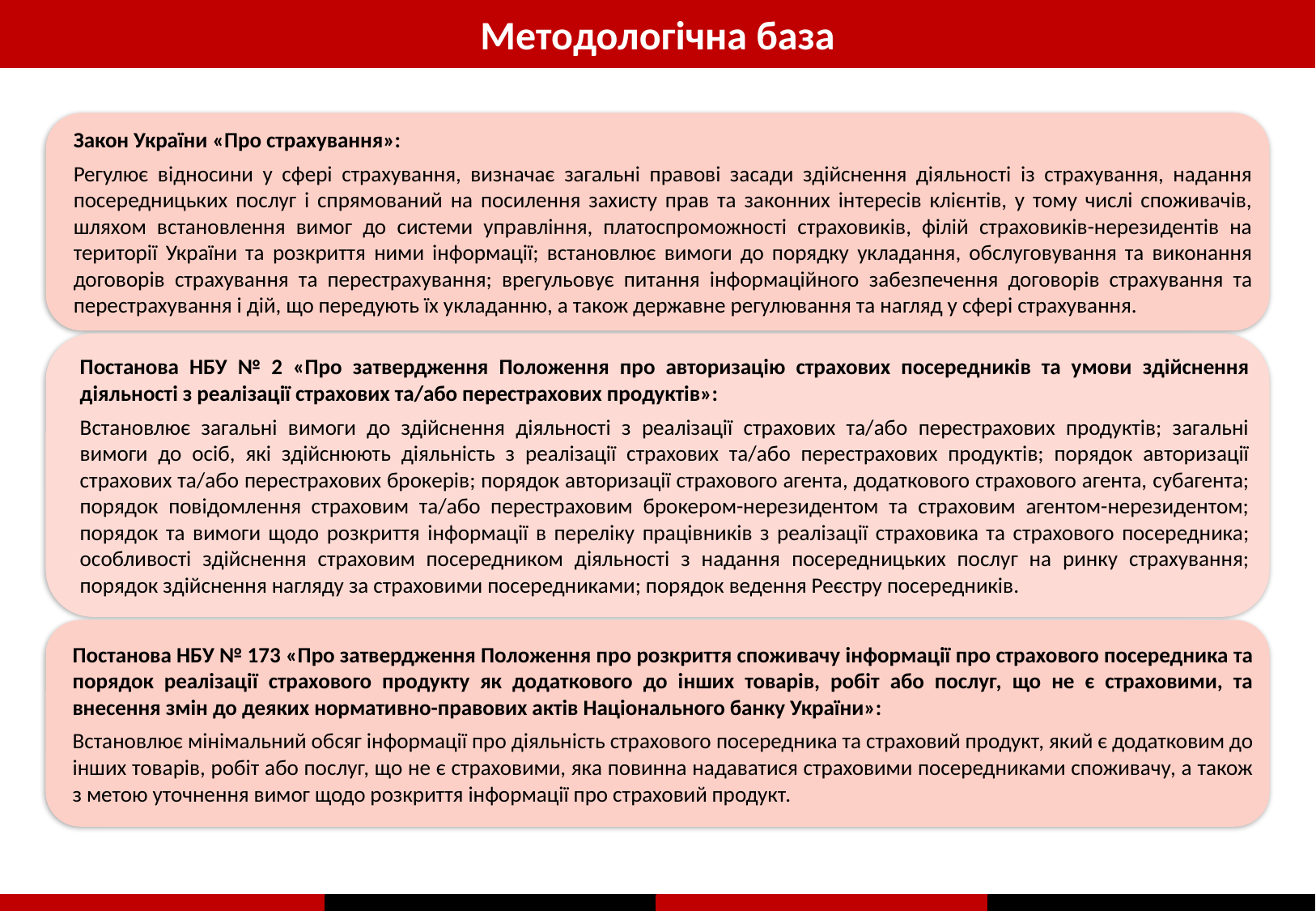

Методологічна база
Закон України «Про страхування»:
Регулює відносини у сфері страхування, визначає загальні правові засади здійснення діяльності із страхування, надання посередницьких послуг і спрямований на посилення захисту прав та законних інтересів клієнтів, у тому числі споживачів, шляхом встановлення вимог до системи управління, платоспроможності страховиків, філій страховиків-нерезидентів на території України та розкриття ними інформації; встановлює вимоги до порядку укладання, обслуговування та виконання договорів страхування та перестрахування; врегульовує питання інформаційного забезпечення договорів страхування та перестрахування і дій, що передують їх укладанню, а також державне регулювання та нагляд у сфері страхування.
Постанова НБУ № 2 «Про затвердження Положення про авторизацію страхових посередників та умови здійснення діяльності з реалізації страхових та/або перестрахових продуктів»:
Встановлює загальні вимоги до здійснення діяльності з реалізації страхових та/або перестрахових продуктів; загальні вимоги до осіб, які здійснюють діяльність з реалізації страхових та/або перестрахових продуктів; порядок авторизації страхових та/або перестрахових брокерів; порядок авторизації страхового агента, додаткового страхового агента, субагента; порядок повідомлення страховим та/або перестраховим брокером-нерезидентом та страховим агентом-нерезидентом; порядок та вимоги щодо розкриття інформації в переліку працівників з реалізації страховика та страхового посередника; особливості здійснення страховим посередником діяльності з надання посередницьких послуг на ринку страхування; порядок здійснення нагляду за страховими посередниками; порядок ведення Реєстру посередників.
Постанова НБУ № 173 «Про затвердження Положення про розкриття споживачу інформації про страхового посередника та порядок реалізації страхового продукту як додаткового до інших товарів, робіт або послуг, що не є страховими, та внесення змін до деяких нормативно-правових актів Національного банку України»:
Встановлює мінімальний обсяг інформації про діяльність страхового посередника та страховий продукт, який є додатковим до інших товарів, робіт або послуг, що не є страховими, яка повинна надаватися страховими посередниками споживачу, а також з метою уточнення вимог щодо розкриття інформації про страховий продукт.